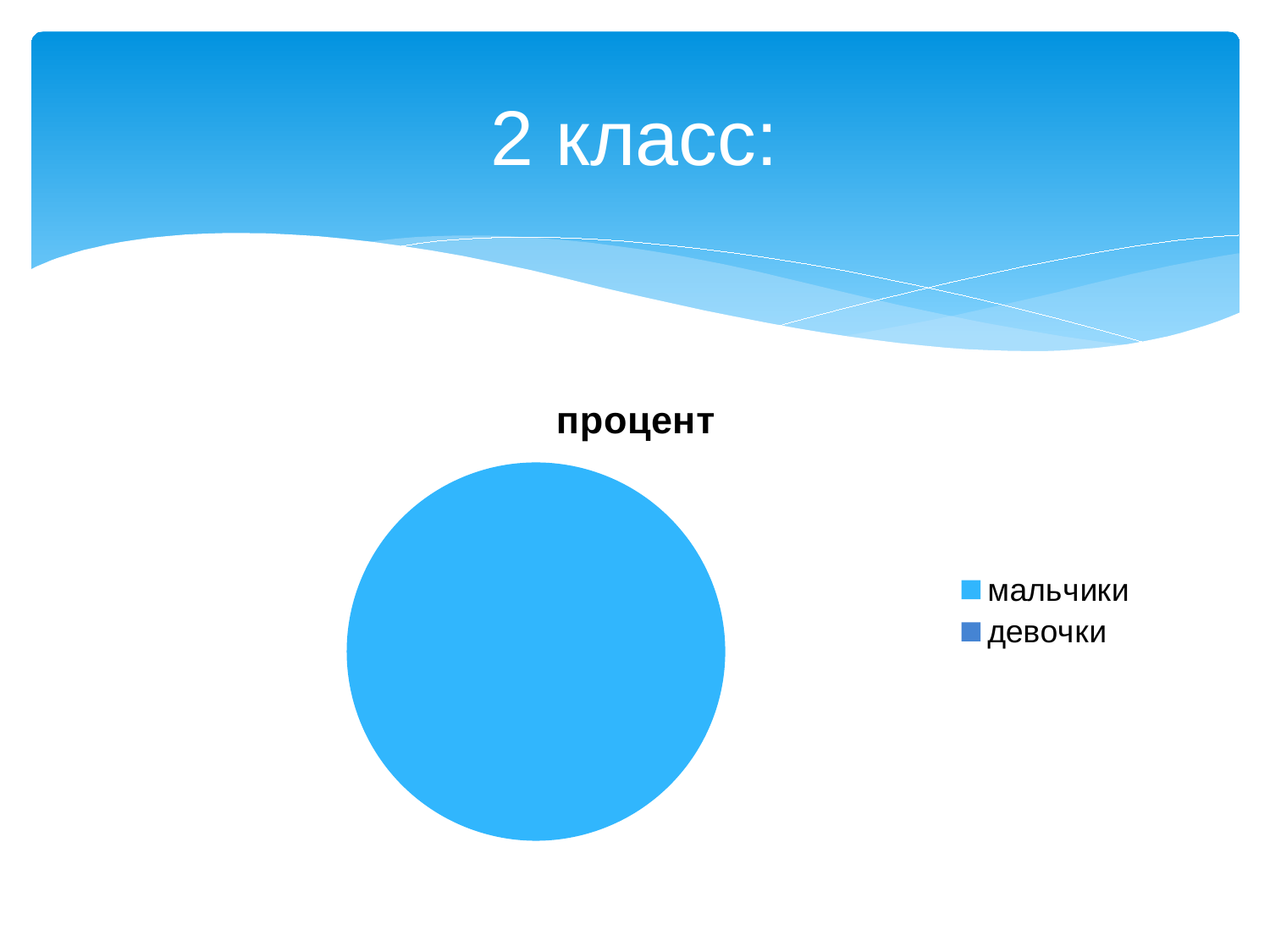

# 2 класс:

### Chart:

| Category | процент |
|---|---|
| мальчики | 100.0 |
| девочки | 0.0 |